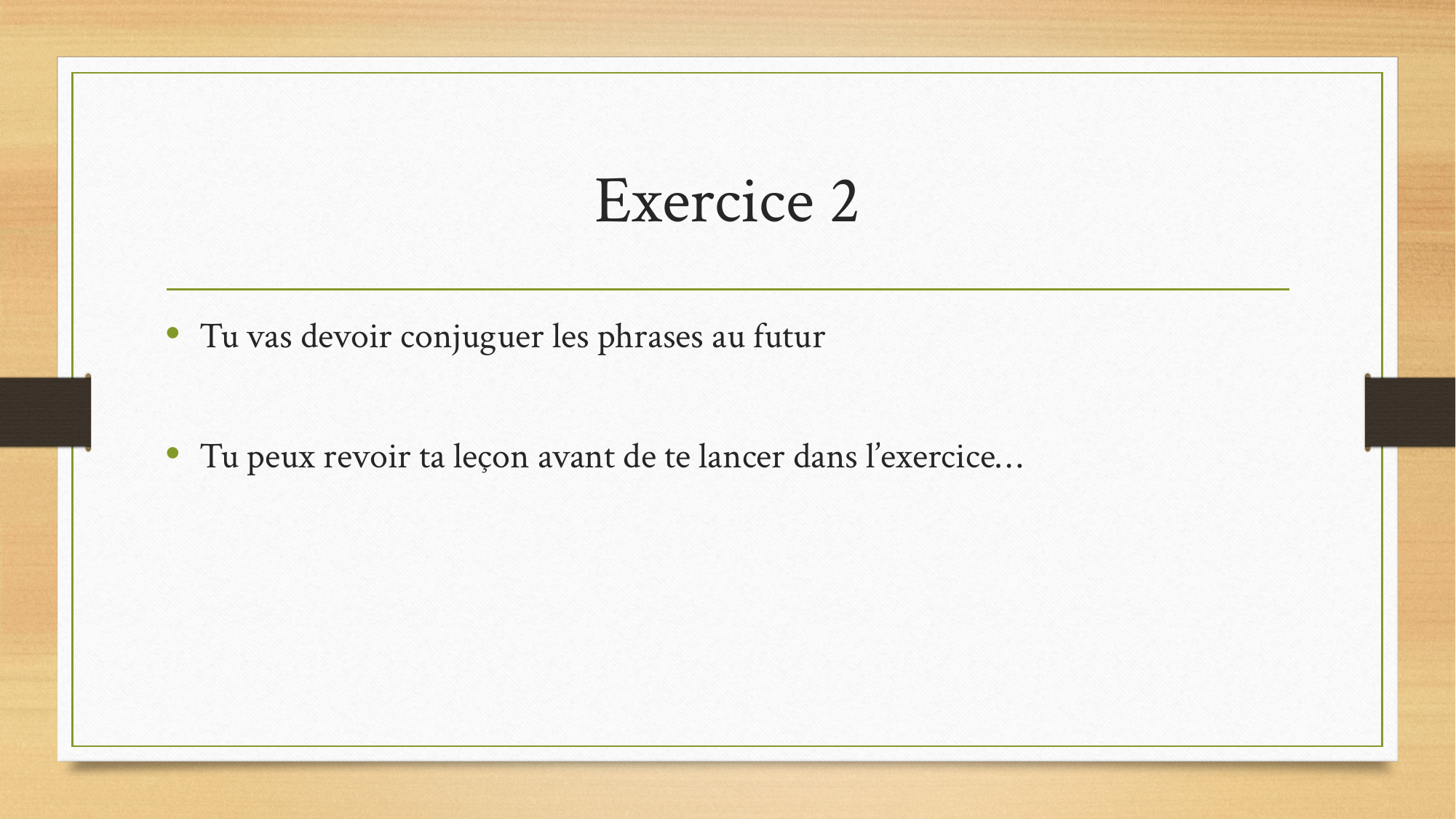

# Exercice 2
Tu vas devoir conjuguer les phrases au futur

Tu peux revoir ta leçon avant de te lancer dans l’exercice…